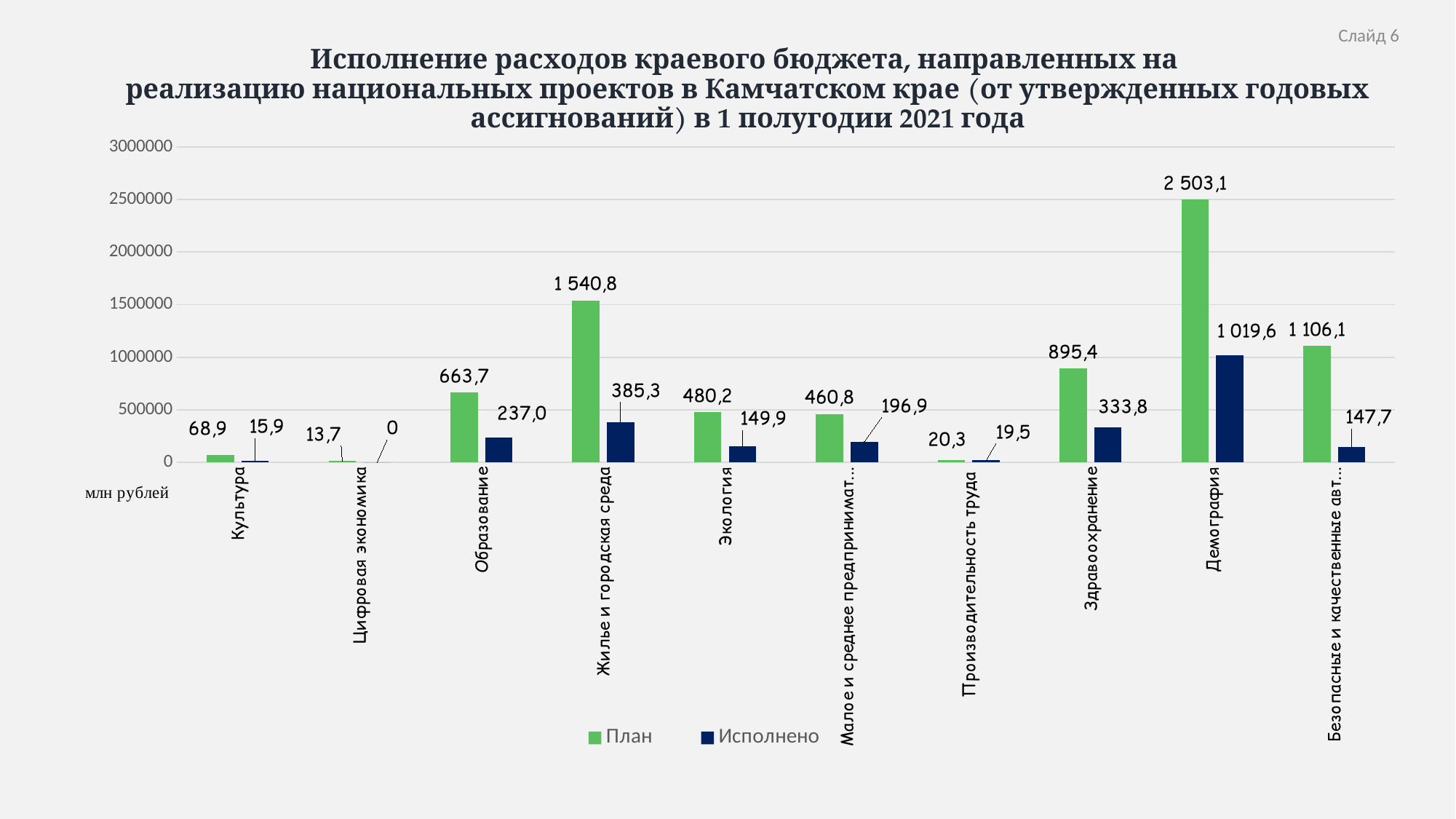

Слайд 6
# Исполнение расходов краевого бюджета, направленных на реализацию национальных проектов в Камчатском крае (от утвержденных годовых ассигнований) в 1 полугодии 2021 года

### Chart

| Category | План | Исполнено |
|---|---|---|
| Культура | 68901.0 | 15911.0 |
| Цифровая экономика | 13658.0 | 0.0 |
| Образование | 663697.0 | 237032.0 |
| Жилье и городская среда | 1540831.0 | 385304.0 |
| Экология | 480207.0 | 149920.0 |
| Малое и среднее предпринимательство и поддержка индивидуальной предпринимательской инициативы | 460834.0 | 196937.0 |
| Производительность труда  | 20314.0 | 19500.0 |
| Здравоохранение | 895417.0 | 333768.0 |
| Демография | 2503111.0 | 1019644.0 |
| Безопасные и качественные автомобильные дороги | 1106149.0 | 147738.0 |